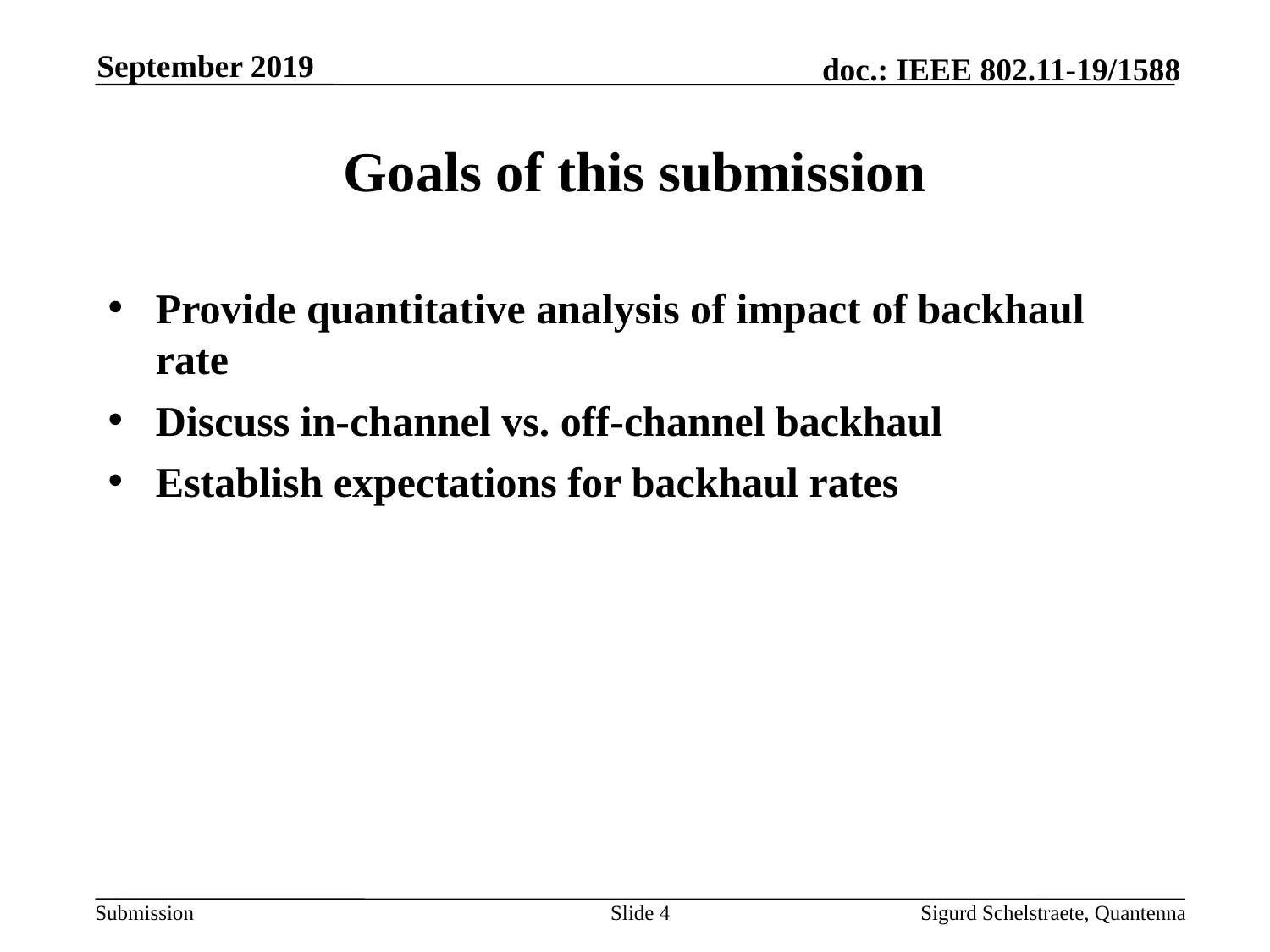

September 2019
# Goals of this submission
Provide quantitative analysis of impact of backhaul rate
Discuss in-channel vs. off-channel backhaul
Establish expectations for backhaul rates

Slide 4
Sigurd Schelstraete, Quantenna